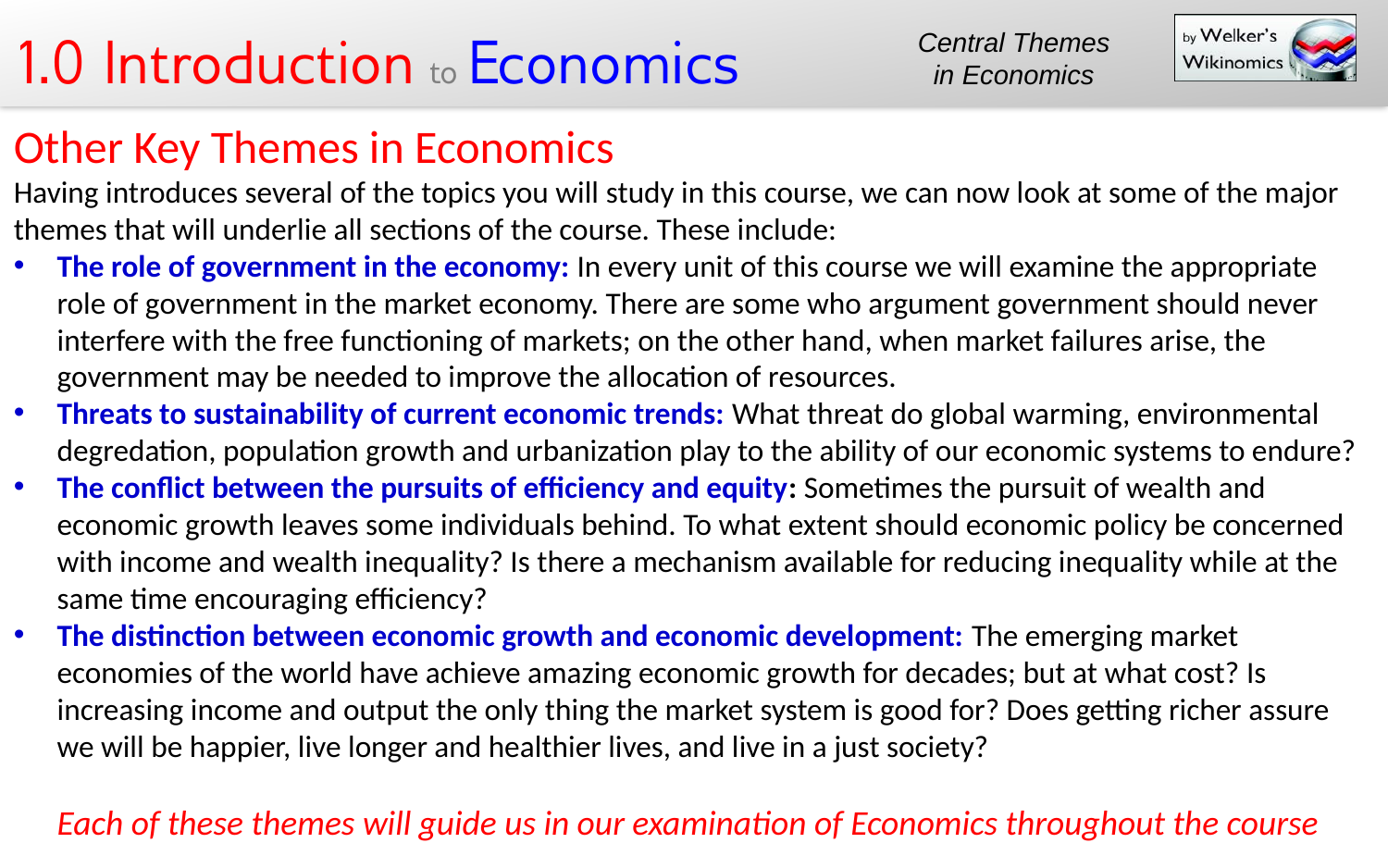

Central Themes in Economics
Other Key Themes in Economics
Having introduces several of the topics you will study in this course, we can now look at some of the major themes that will underlie all sections of the course. These include:
The role of government in the economy: In every unit of this course we will examine the appropriate role of government in the market economy. There are some who argument government should never interfere with the free functioning of markets; on the other hand, when market failures arise, the government may be needed to improve the allocation of resources.
Threats to sustainability of current economic trends: What threat do global warming, environmental degredation, population growth and urbanization play to the ability of our economic systems to endure?
The conflict between the pursuits of efficiency and equity: Sometimes the pursuit of wealth and economic growth leaves some individuals behind. To what extent should economic policy be concerned with income and wealth inequality? Is there a mechanism available for reducing inequality while at the same time encouraging efficiency?
The distinction between economic growth and economic development: The emerging market economies of the world have achieve amazing economic growth for decades; but at what cost? Is increasing income and output the only thing the market system is good for? Does getting richer assure we will be happier, live longer and healthier lives, and live in a just society?

Each of these themes will guide us in our examination of Economics throughout the course